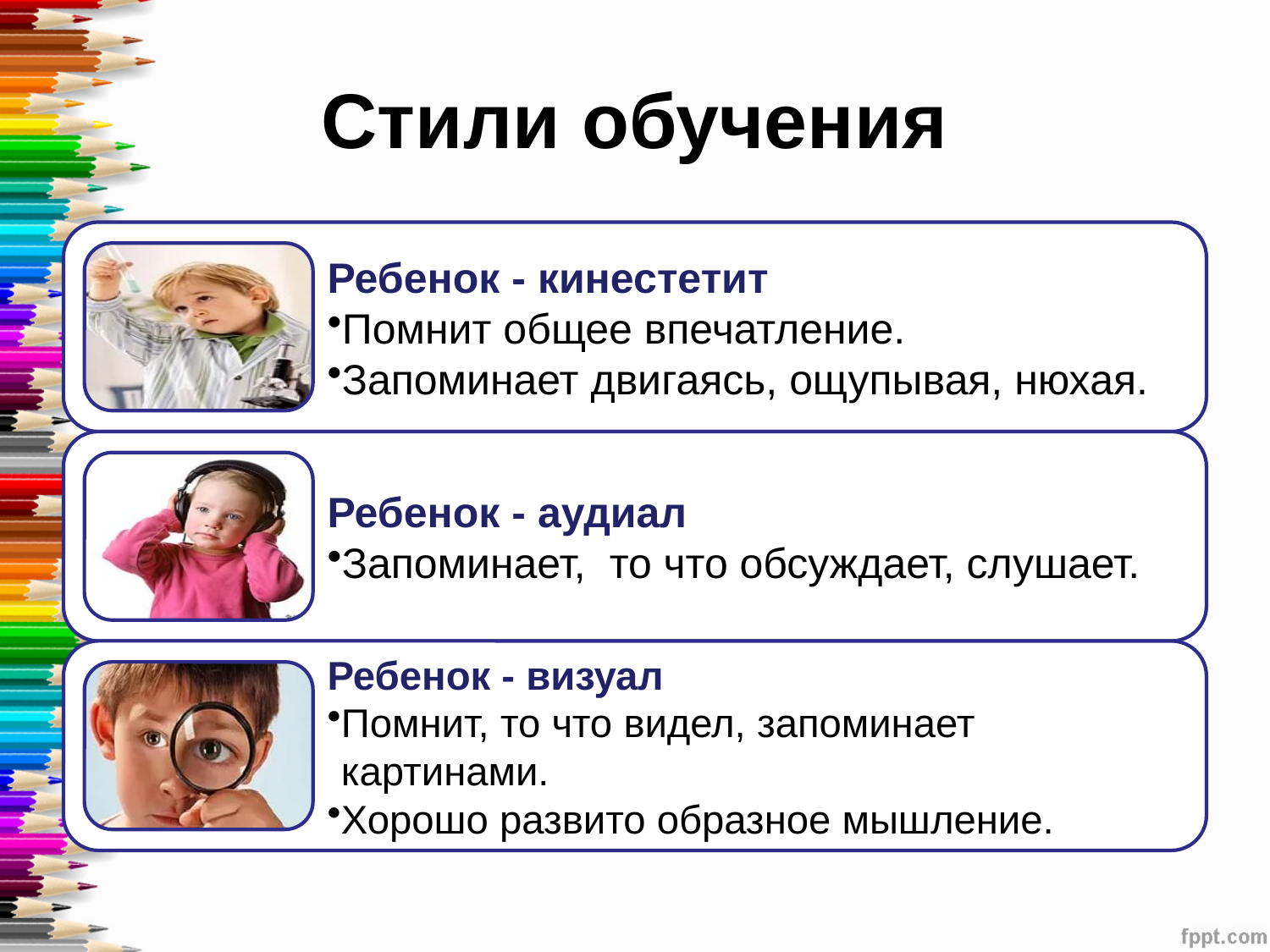

# Стили обучения
Ребенок - кинестетит
Помнит общее впечатление.
Ребенок - аудиал
Запоминает,  то что обсуждает, слушает.
Ребенок - визуал
Помнит, то что видел, запоминает картинами.
Хорошо развито образное мышление.
Запоминает двигаясь, ощупывая, нюхая.